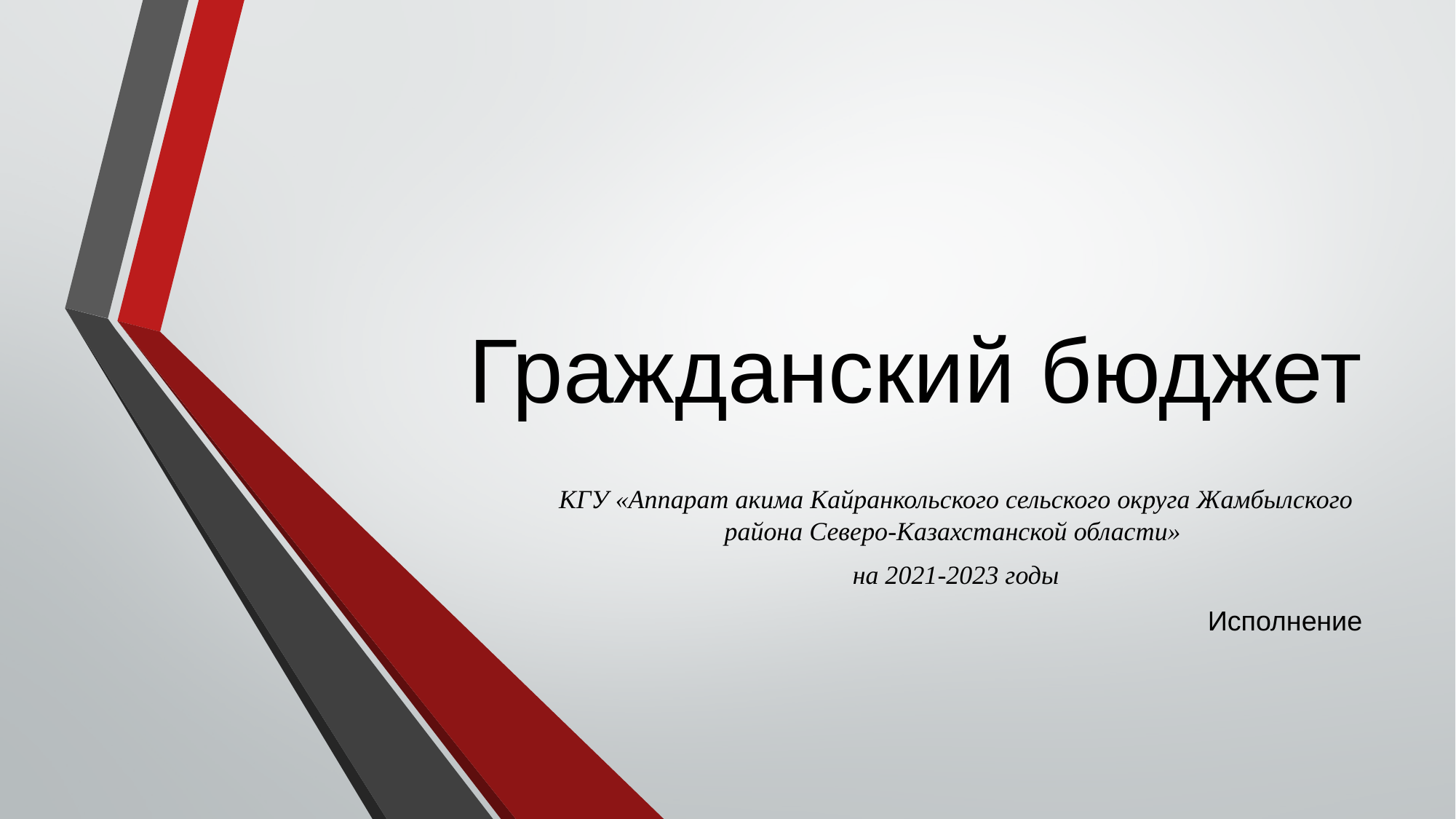

# Гражданский бюджет
КГУ «Аппарат акима Кайранкольского сельского округа Жамбылского района Северо-Казахстанской области»
на 2021-2023 годы
Исполнение